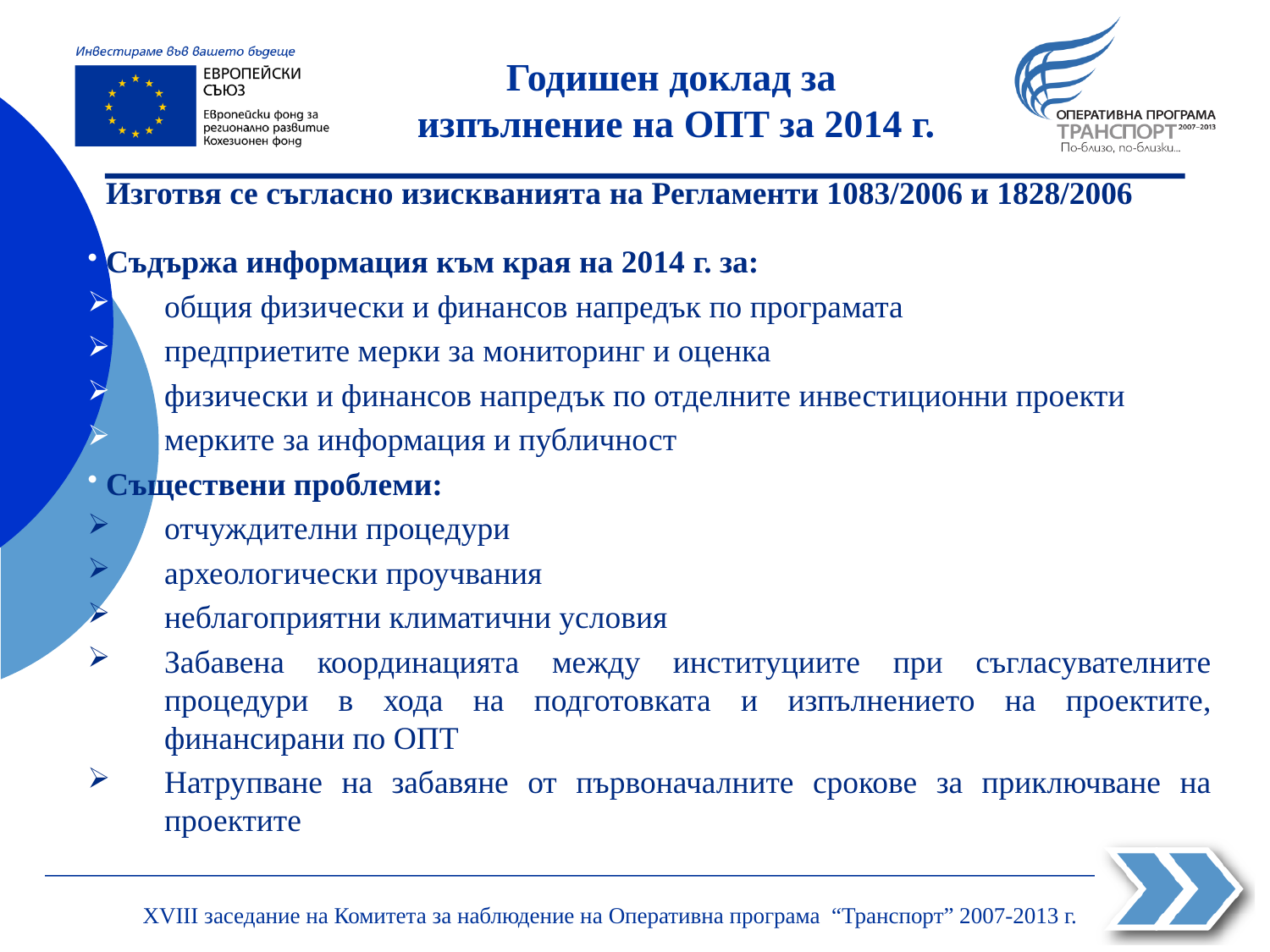

# Годишен доклад за изпълнение на ОПТ за 2014 г.
 Изготвя се съгласно изискванията на Регламенти 1083/2006 и 1828/2006

 Съдържа информация към края на 2014 г. за:
общия физически и финансов напредък по програмата
предприетите мерки за мониторинг и оценка
физически и финансов напредък по отделните инвестиционни проекти
мерките за информация и публичност
 Съществени проблеми:
отчуждителни процедури
археологически проучвания
неблагоприятни климатични условия
Забавена координацията между институциите при съгласувателните процедури в хода на подготовката и изпълнението на проектите, финансирани по ОПТ
Натрупване на забавяне от първоначалните срокове за приключване на проектите

XVIII заседание на Комитета за наблюдение на Оперативна програма  “Транспорт” 2007-2013 г.